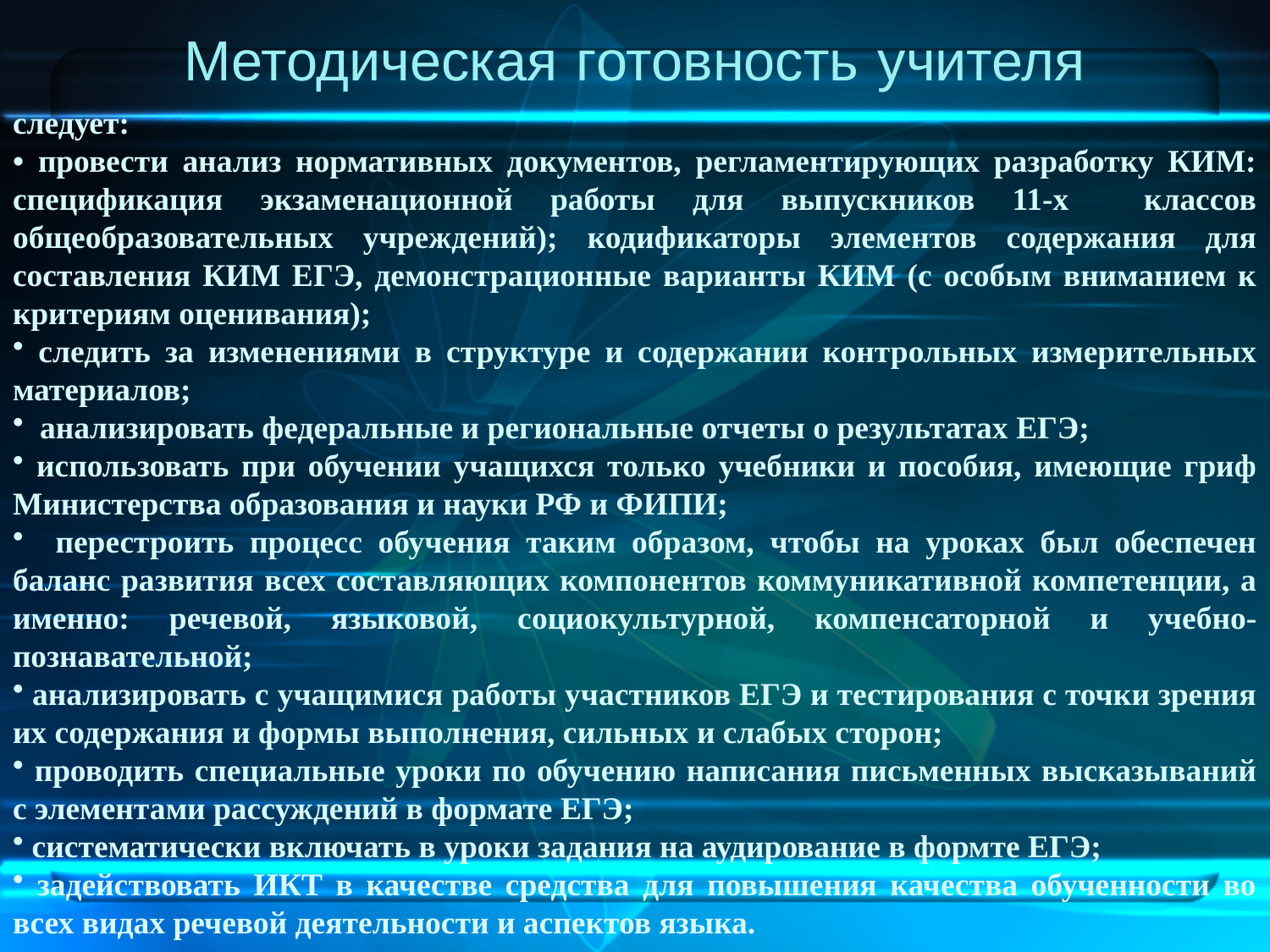

# Методическая готовность учителя
следует:
• провести анализ нормативных документов, регламентирующих разработку КИМ: спецификация экзаменационной работы для выпускников 11-х  классов общеобразовательных учреждений); кодификаторы элементов содержания для составления КИМ ЕГЭ, демонстрационные варианты КИМ (с особым вниманием к критериям оценивания);
 следить за изменениями в структуре и содержании контрольных измерительных материалов;
  анализировать федеральные и региональные отчеты о результатах ЕГЭ;
 использовать при обучении учащихся только учебники и пособия, имеющие гриф Министерства образования и науки РФ и ФИПИ;
  перестроить процесс обучения таким образом, чтобы на уроках был обеспечен баланс развития всех составляющих компонентов коммуникативной компетенции, а именно: речевой, языковой, социокультурной, компенсаторной и учебно-познавательной;
 анализировать с учащимися работы участников ЕГЭ и тестирования с точки зрения их содержания и формы выполнения, сильных и слабых сторон;
 проводить специальные уроки по обучению написания письменных высказываний с элементами рассуждений в формате ЕГЭ;
 систематически включать в уроки задания на аудирование в формте ЕГЭ;
 задействовать ИКТ в качестве средства для повышения качества обученности во всех видах речевой деятельности и аспектов языка.